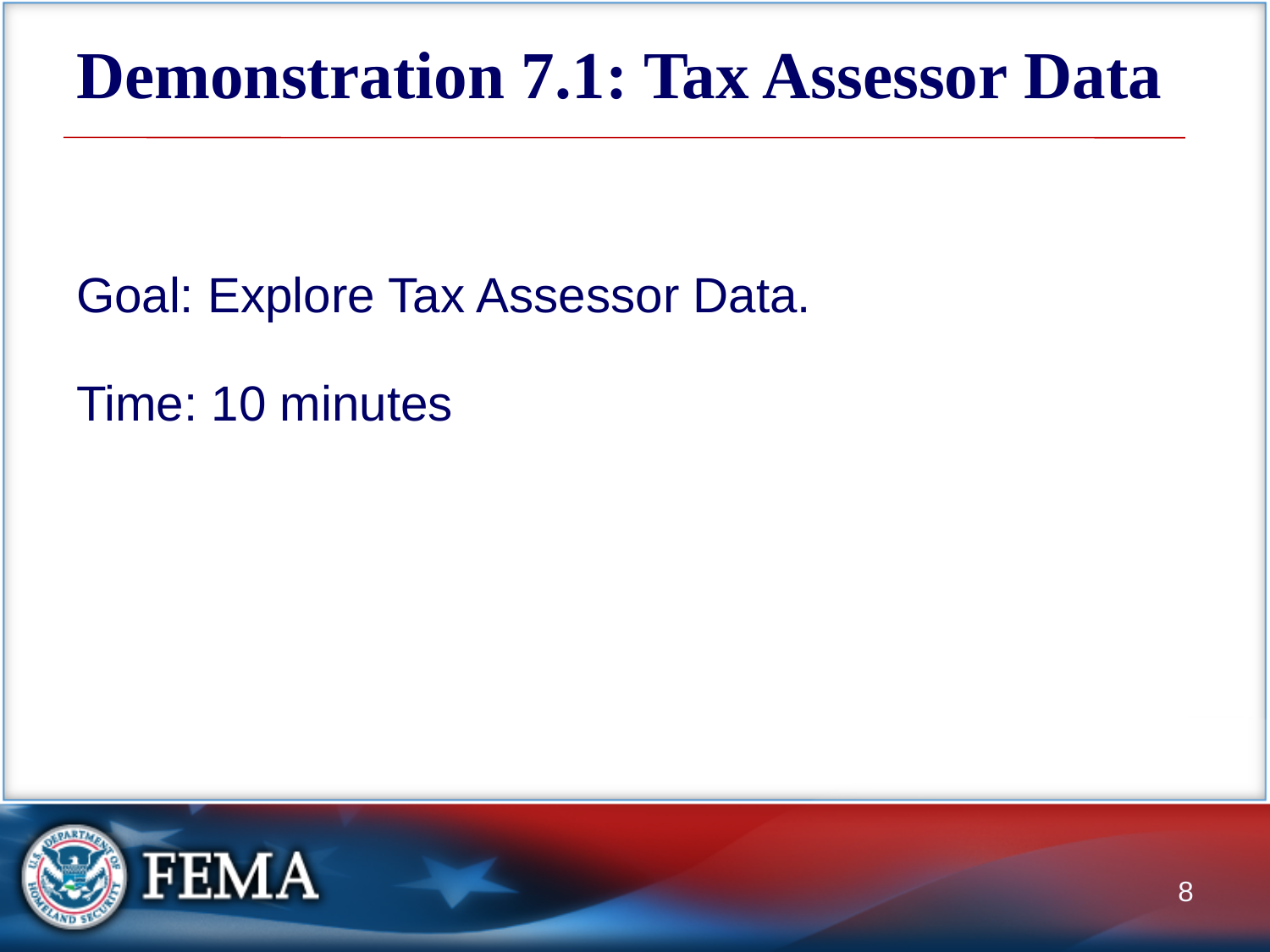

# Demonstration 7.1: Tax Assessor Data

Goal: Explore Tax Assessor Data.
Time: 10 minutes
8